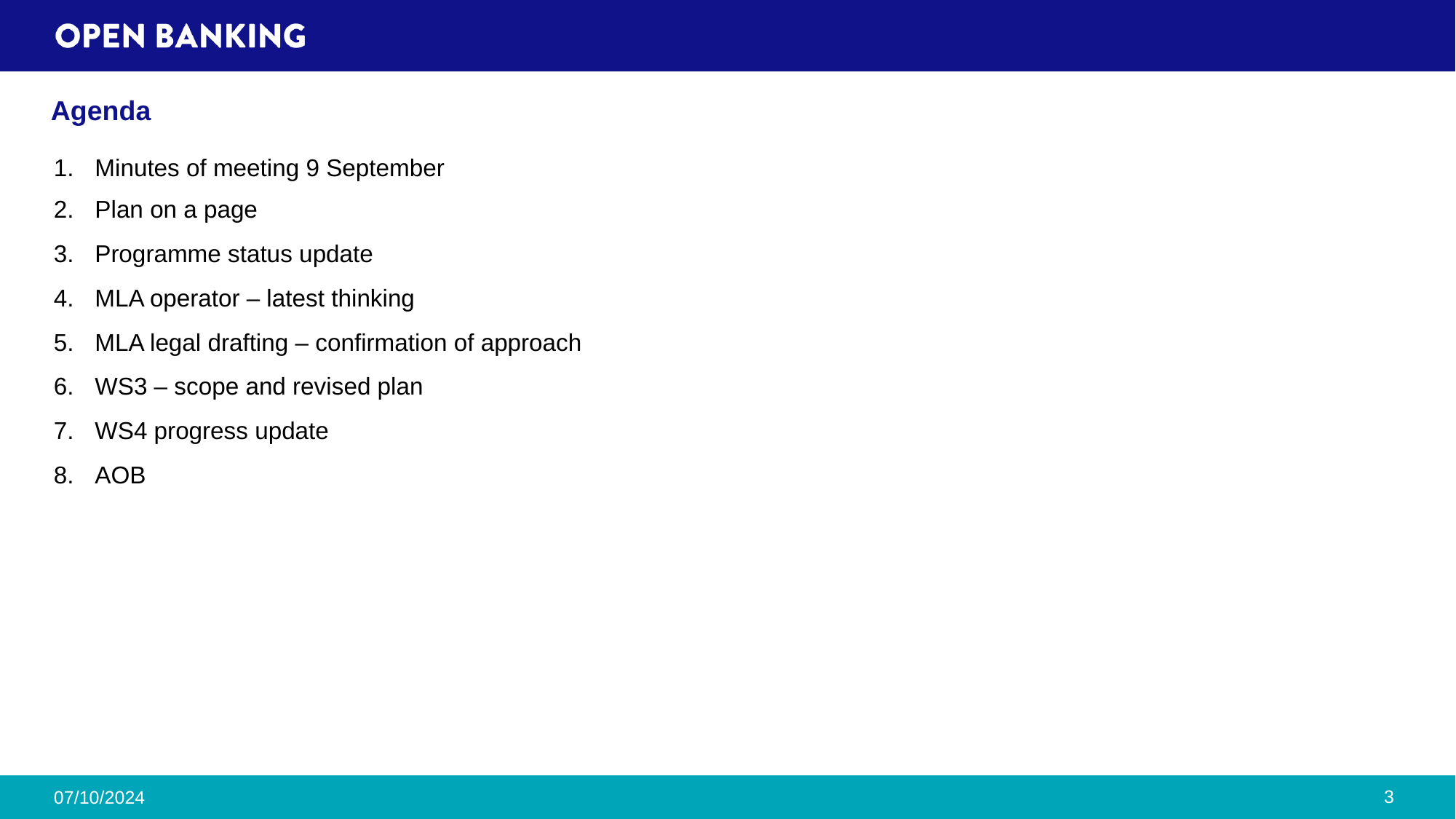

# Agenda
Minutes of meeting 9 September
Plan on a page
Programme status update
MLA operator – latest thinking
MLA legal drafting – confirmation of approach
WS3 – scope and revised plan
WS4 progress update
AOB

3
07/10/2024